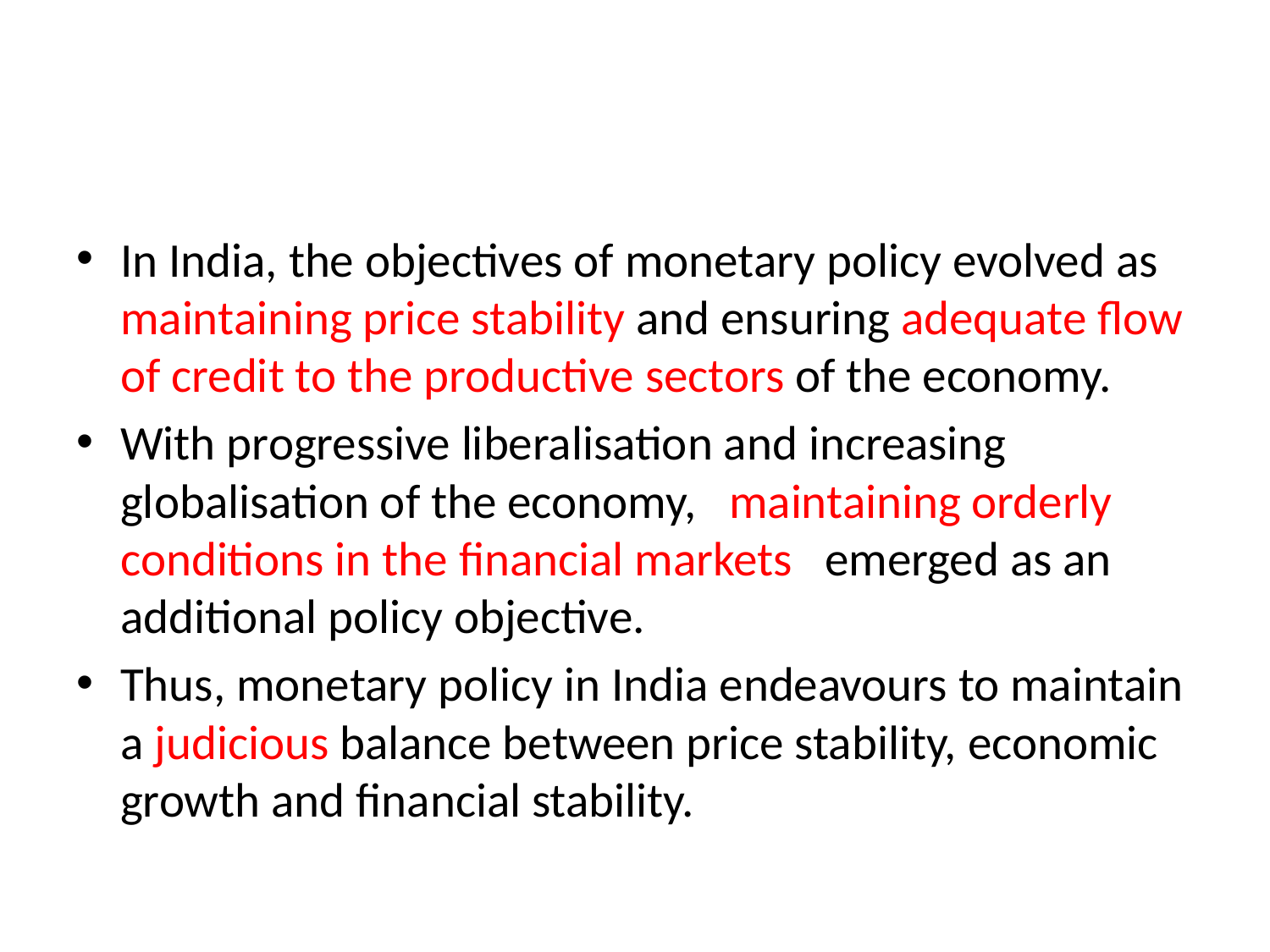

#
In India, the objectives of monetary policy evolved as maintaining price stability and ensuring adequate flow of credit to the productive sectors of the economy.
With progressive liberalisation and increasing globalisation of the economy,   maintaining orderly conditions in the financial markets   emerged as an additional policy objective.
Thus, monetary policy in India endeavours to maintain a judicious balance between price stability, economic growth and financial stability.